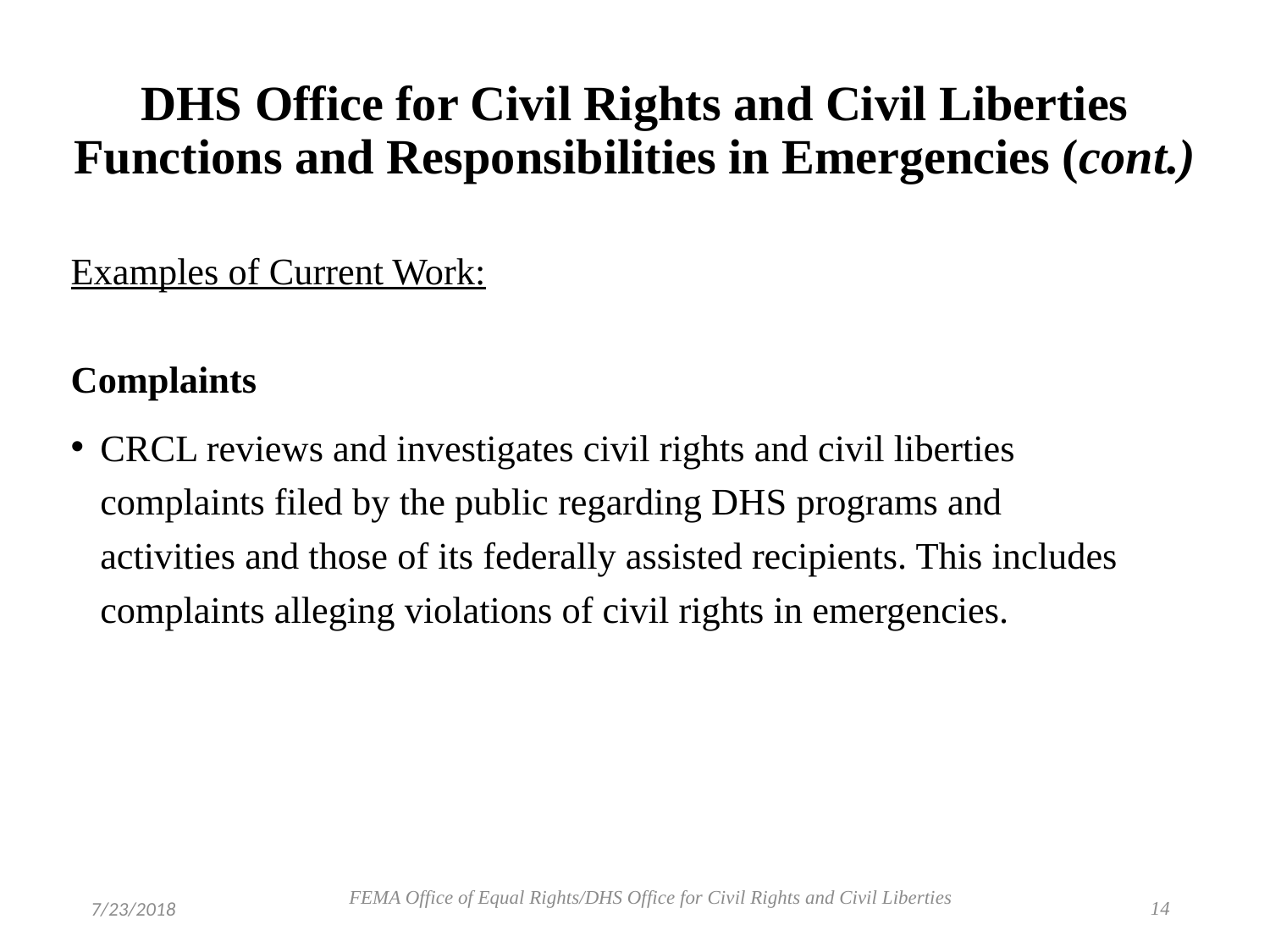

# DHS Office for Civil Rights and Civil Liberties Functions and Responsibilities in Emergencies (cont.)
Examples of Current Work:
Complaints
CRCL reviews and investigates civil rights and civil liberties complaints filed by the public regarding DHS programs and activities and those of its federally assisted recipients. This includes complaints alleging violations of civil rights in emergencies.

14
7/23/2018
FEMA Office of Equal Rights/DHS Office for Civil Rights and Civil Liberties